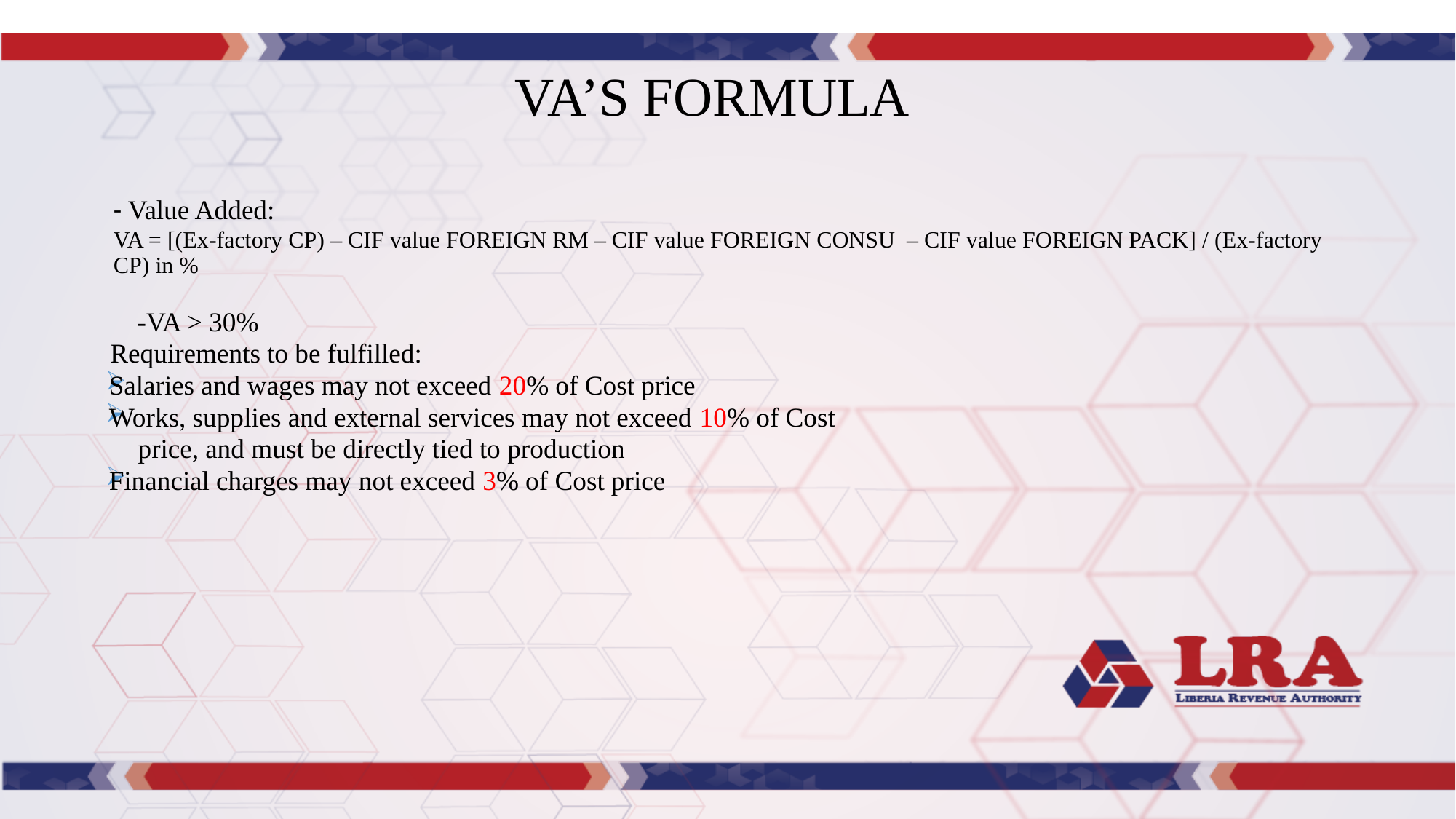

# VA’S FORMULA
- Value Added:
VA = [(Ex-factory CP) – CIF value FOREIGN RM – CIF value FOREIGN CONSU  – CIF value FOREIGN PACK] / (Ex-factory CP) in %

           -VA > 30%
       Requirements to be fulfilled:
Salaries and wages may not exceed 20% of Cost price
Works, supplies and external services may not exceed 10% of Cost
     price, and must be directly tied to production
Financial charges may not exceed 3% of Cost price